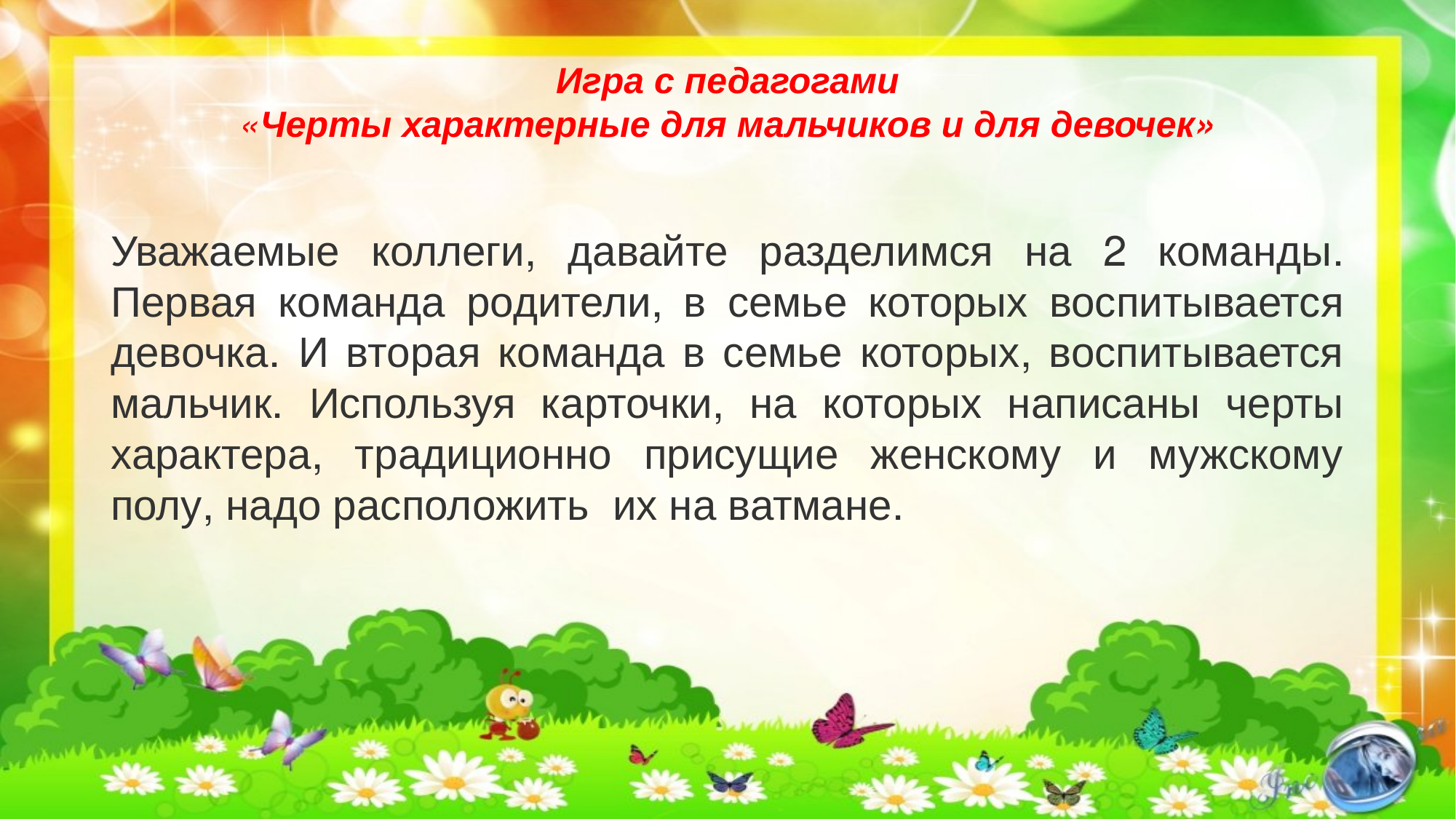

# Игра с педагогами «Черты характерные для мальчиков и для девочек»
Уважаемые коллеги, давайте разделимся на 2 команды. Первая команда родители, в семье которых воспитывается девочка. И вторая команда в семье которых, воспитывается мальчик. Используя карточки, на которых написаны черты характера, традиционно присущие женскому и мужскому полу, надо расположить  их на ватмане.